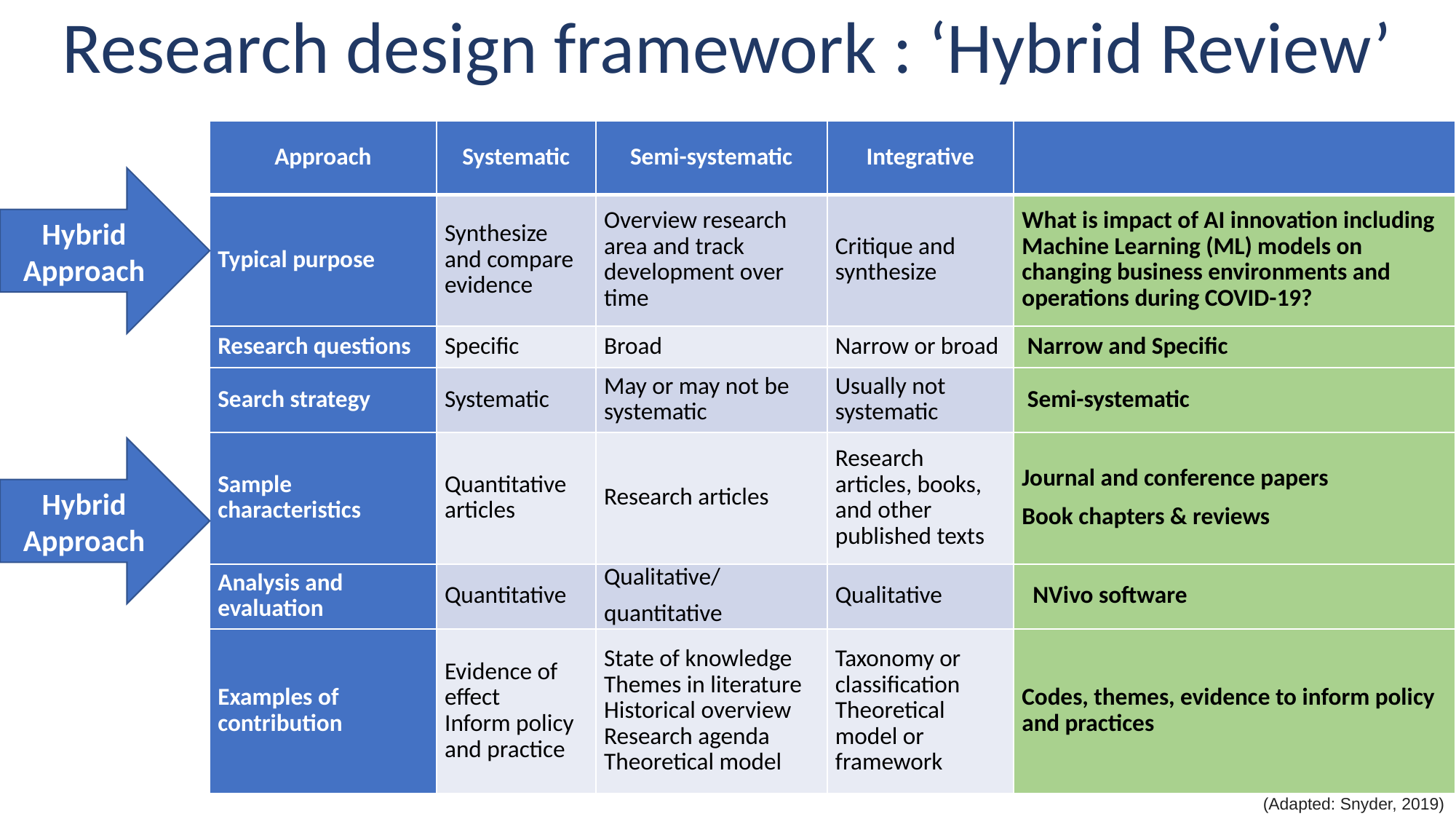

# Research design framework : ‘Hybrid Review’
| Approach | Systematic | Semi-systematic | Integrative |  |
| --- | --- | --- | --- | --- |
| Typical purpose | Synthesize and compare evidence | Overview research area and track development over time | Critique and synthesize | What is impact of AI innovation including Machine Learning (ML) models on changing business environments and operations during COVID-19? |
| Research questions | Specific | Broad | Narrow or broad | Narrow and Specific |
| Search strategy | Systematic | May or may not be systematic | Usually not systematic | Semi-systematic |
| Sample characteristics | Quantitative articles | Research articles | Research articles, books, and other published texts | Journal and conference papers Book chapters & reviews |
| Analysis and evaluation | Quantitative | Qualitative/ quantitative | Qualitative | NVivo software |
| Examples of contribution | Evidence of effect Inform policy and practice | State of knowledge Themes in literature Historical overview Research agenda Theoretical model | Taxonomy or classification Theoretical model or framework | Codes, themes, evidence to inform policy and practices |
Hybrid Approach
Hybrid Approach
(Adapted: Snyder, 2019)